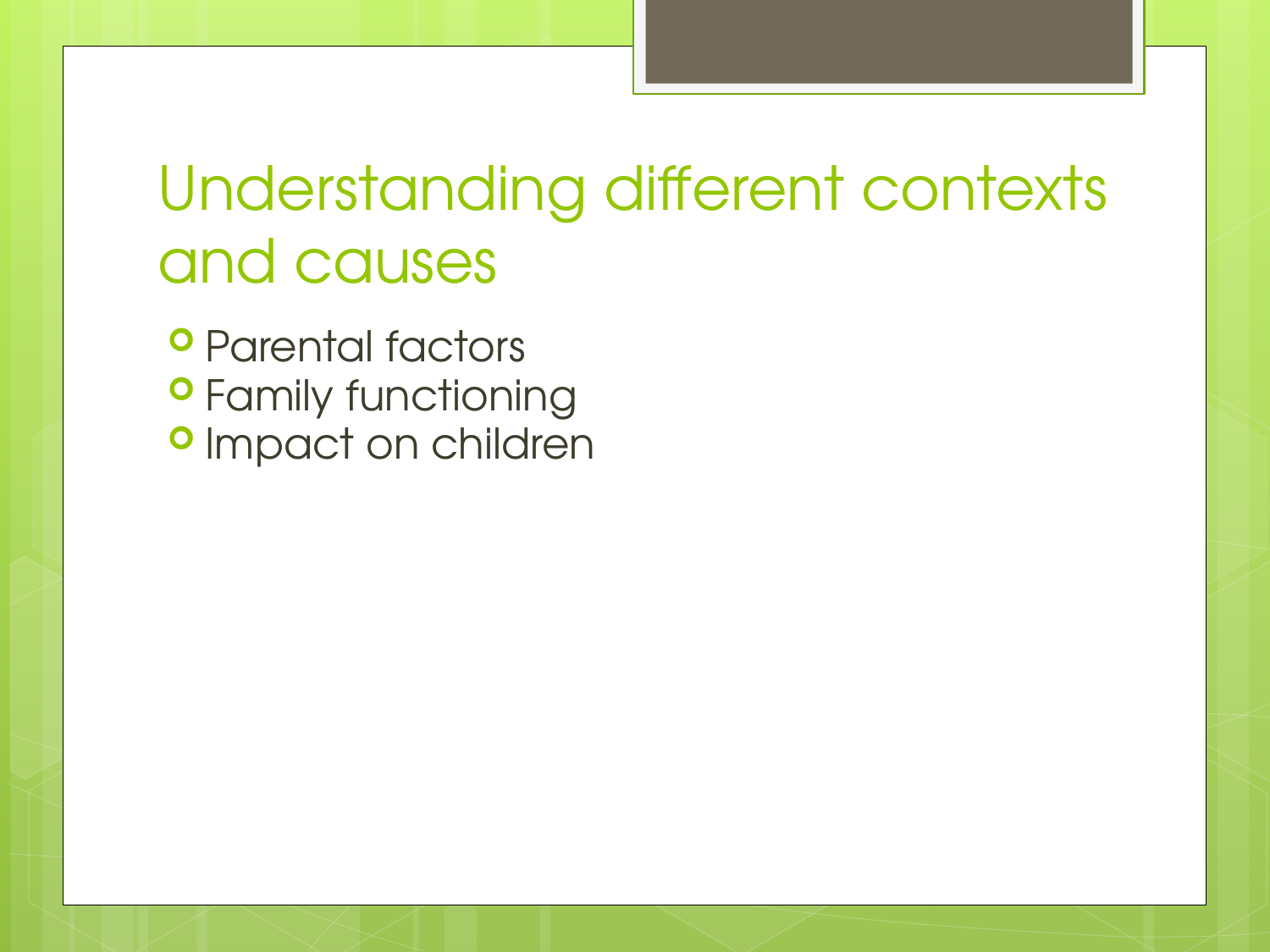

# Understanding different contexts and causes
Parental factors
Family functioning
Impact on children